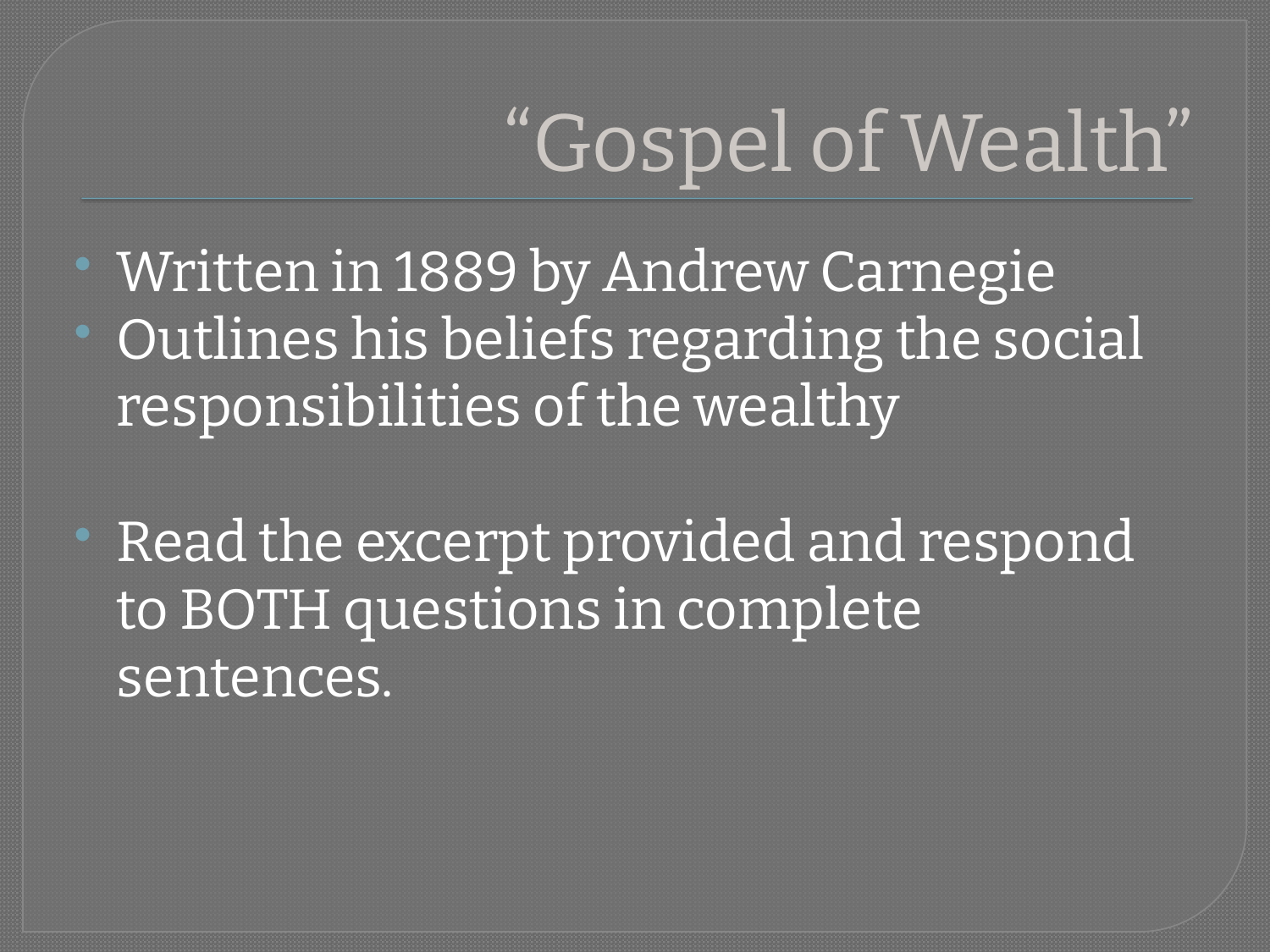

# “Gospel of Wealth”
Written in 1889 by Andrew Carnegie
Outlines his beliefs regarding the social responsibilities of the wealthy

Read the excerpt provided and respond to BOTH questions in complete sentences.